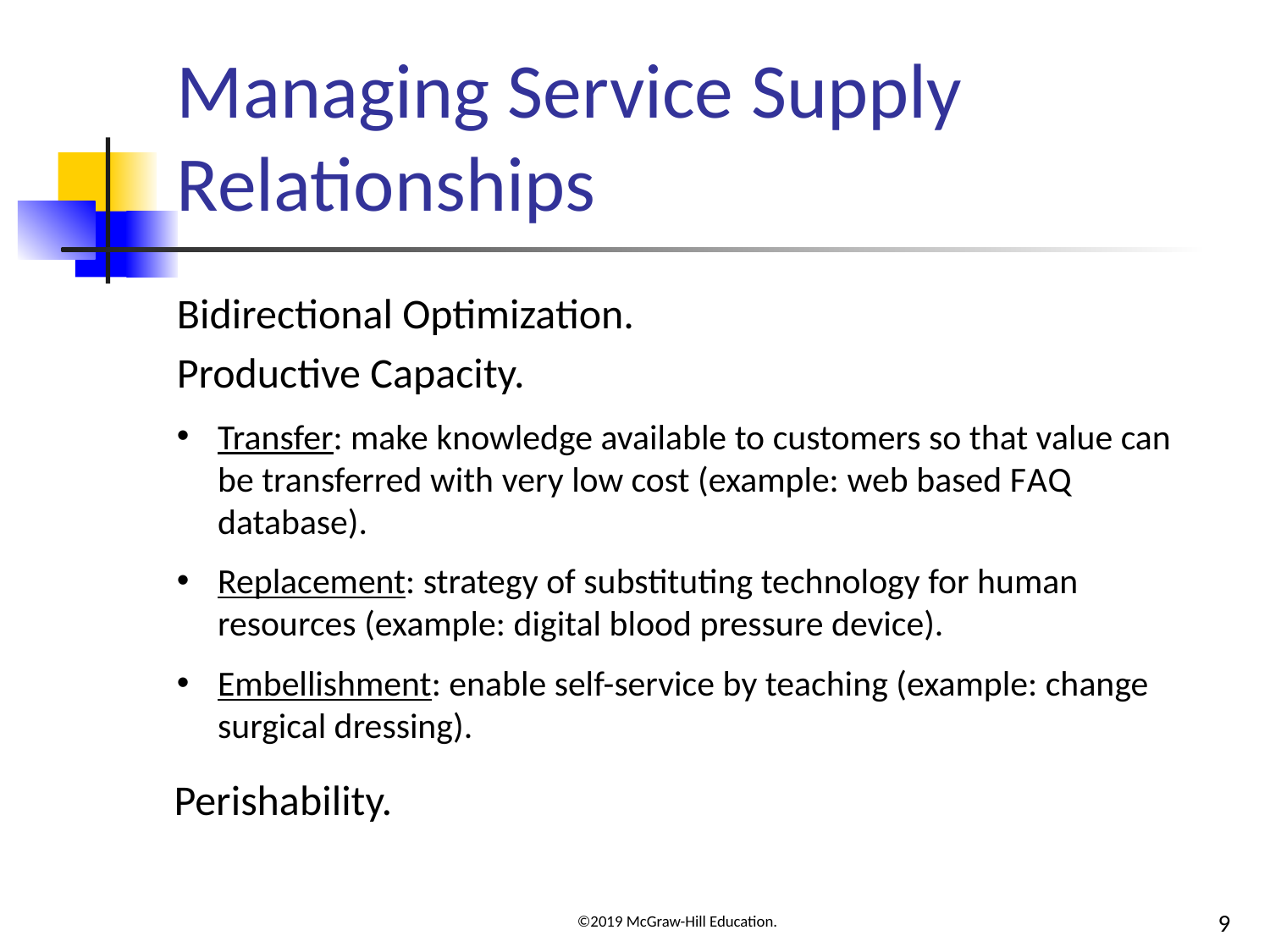

# Managing Service Supply Relationships
Bidirectional Optimization.
Productive Capacity.
Transfer: make knowledge available to customers so that value can be transferred with very low cost (example: web based F A Q database).
Replacement: strategy of substituting technology for human resources (example: digital blood pressure device).
Embellishment: enable self-service by teaching (example: change surgical dressing).
Perishability.